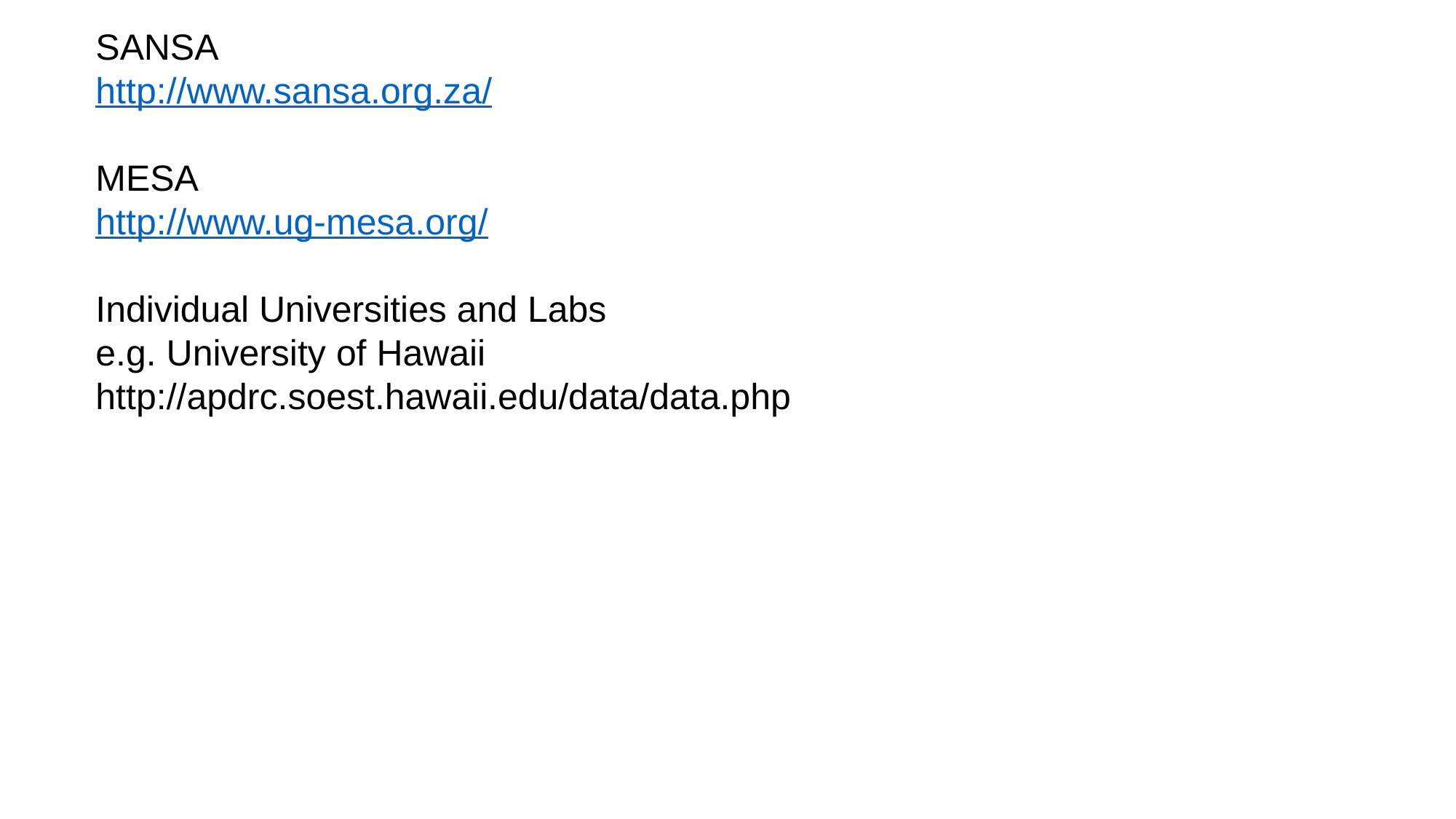

SANSA
http://www.sansa.org.za/

MESA
http://www.ug-mesa.org/

Individual Universities and Labs
e.g. University of Hawaii
http://apdrc.soest.hawaii.edu/data/data.php